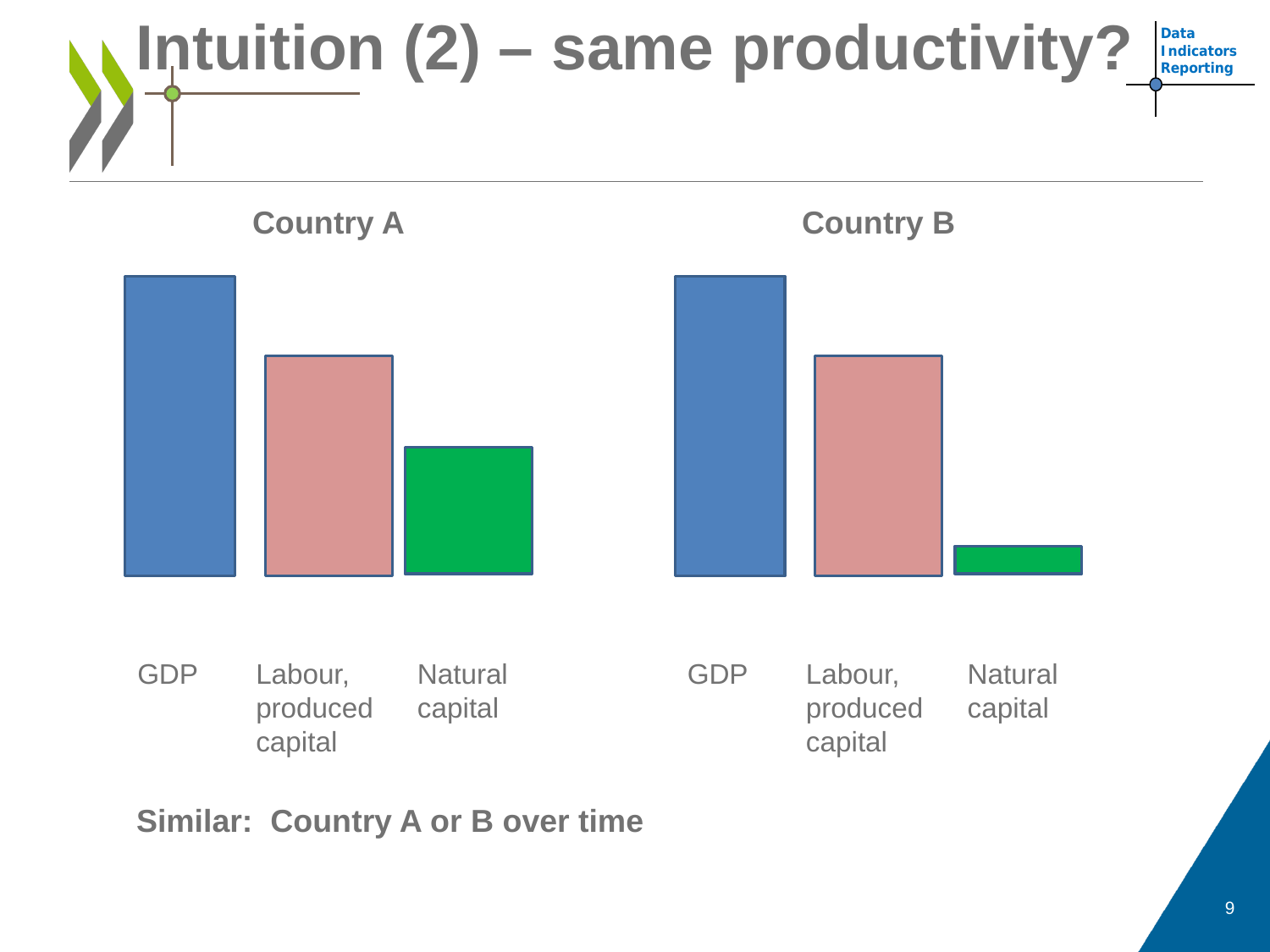

# Intuition (2) – same productivity?
Country A
Country B

GDP
Labour, produced capital
Natural capital
GDP
Labour, produced capital
Natural capital
Similar:  Country A or B over time
9